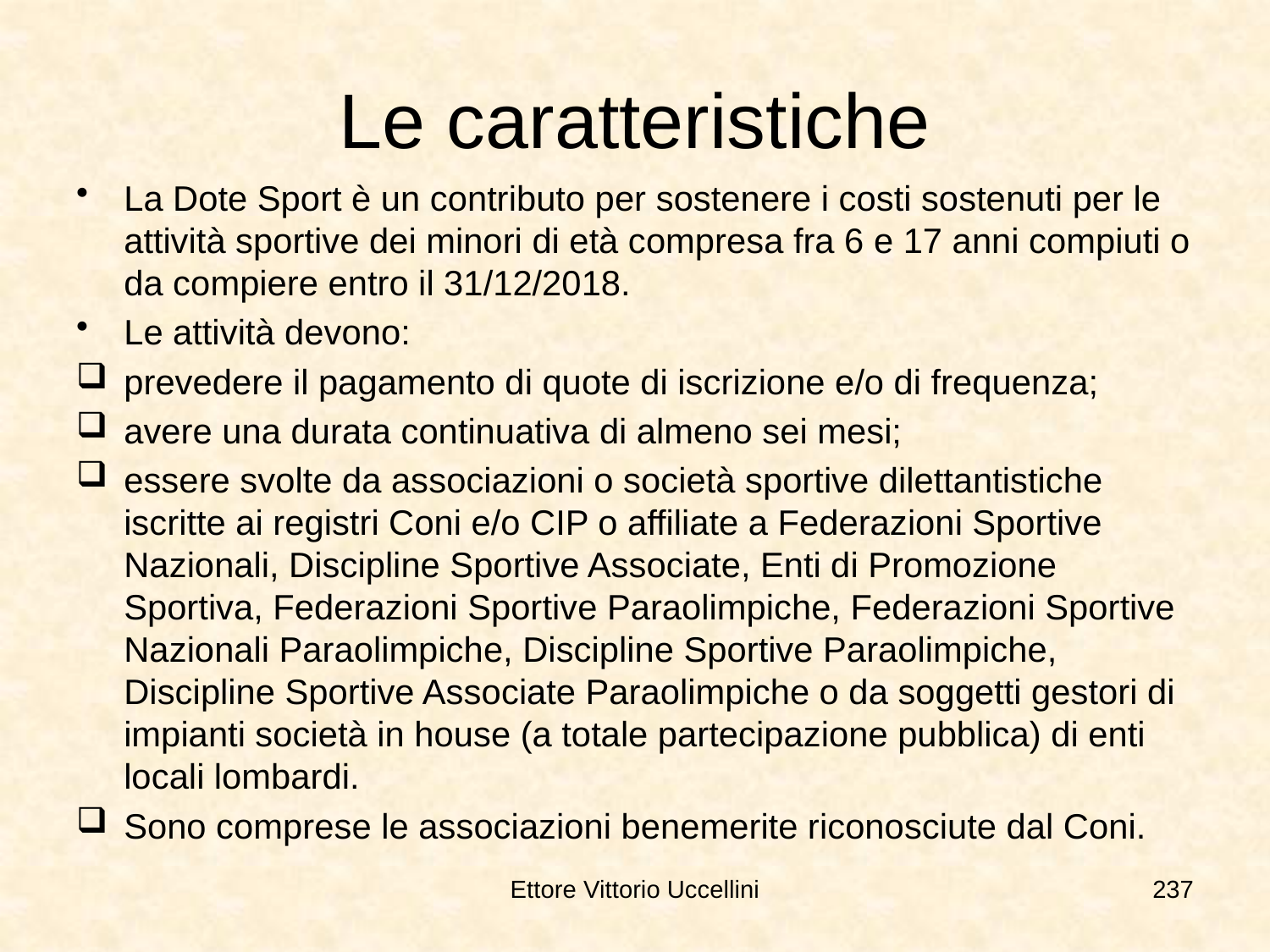

# Le caratteristiche
La Dote Sport è un contributo per sostenere i costi sostenuti per le attività sportive dei minori di età compresa fra 6 e 17 anni compiuti o da compiere entro il 31/12/2018.
Le attività devono:
prevedere il pagamento di quote di iscrizione e/o di frequenza;
avere una durata continuativa di almeno sei mesi;
essere svolte da associazioni o società sportive dilettantistiche iscritte ai registri Coni e/o CIP o affiliate a Federazioni Sportive Nazionali, Discipline Sportive Associate, Enti di Promozione Sportiva, Federazioni Sportive Paraolimpiche, Federazioni Sportive Nazionali Paraolimpiche, Discipline Sportive Paraolimpiche, Discipline Sportive Associate Paraolimpiche o da soggetti gestori di impianti società in house (a totale partecipazione pubblica) di enti locali lombardi.
Sono comprese le associazioni benemerite riconosciute dal Coni.

Ettore Vittorio Uccellini
237